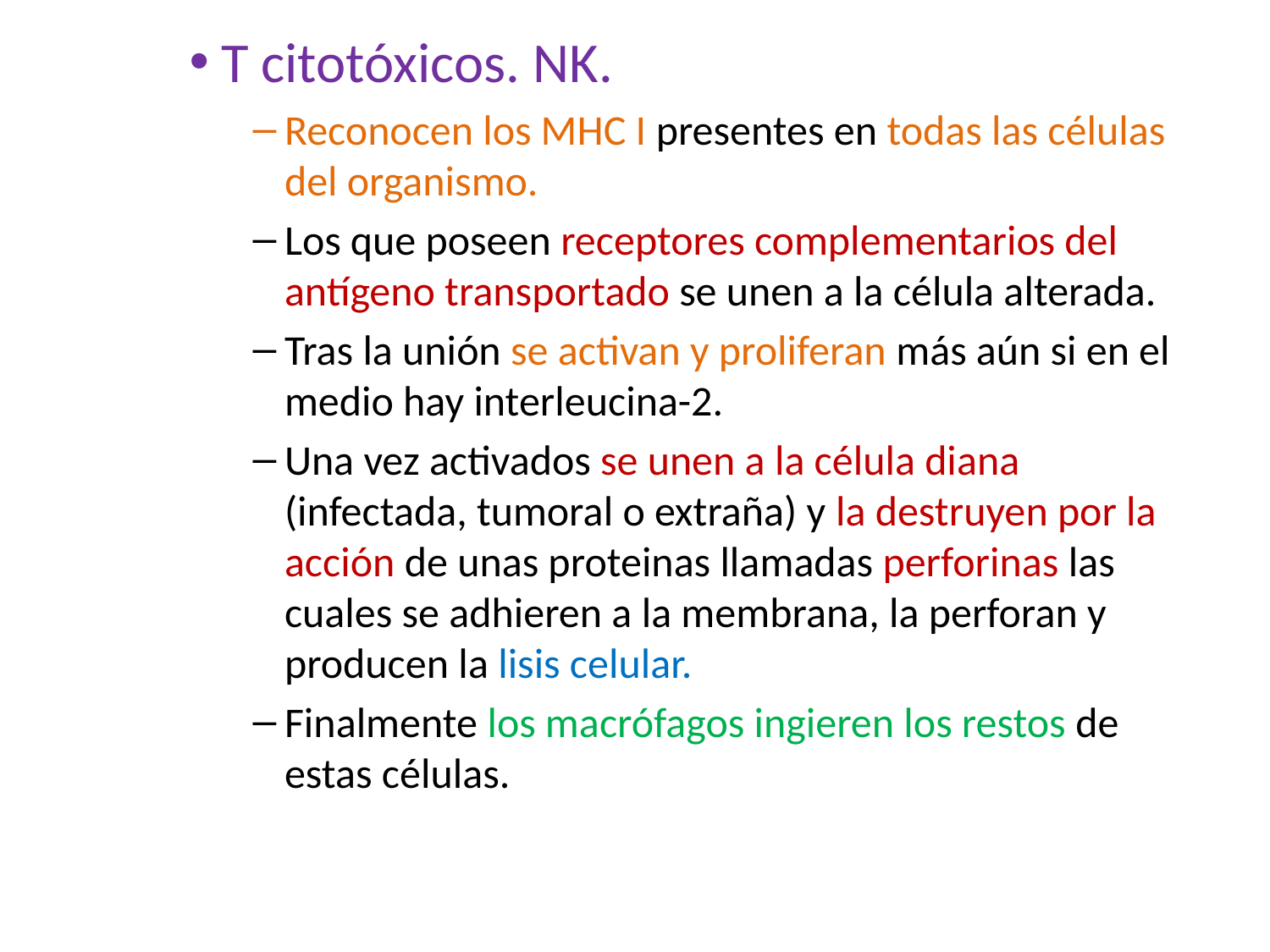

T citotóxicos. NK.
Reconocen los MHC I presentes en todas las células del organismo.
Los que poseen receptores complementarios del antígeno transportado se unen a la célula alterada.
Tras la unión se activan y proliferan más aún si en el medio hay interleucina-2.
Una vez activados se unen a la célula diana (infectada, tumoral o extraña) y la destruyen por la acción de unas proteinas llamadas perforinas las cuales se adhieren a la membrana, la perforan y producen la lisis celular.
Finalmente los macrófagos ingieren los restos de estas células.

#